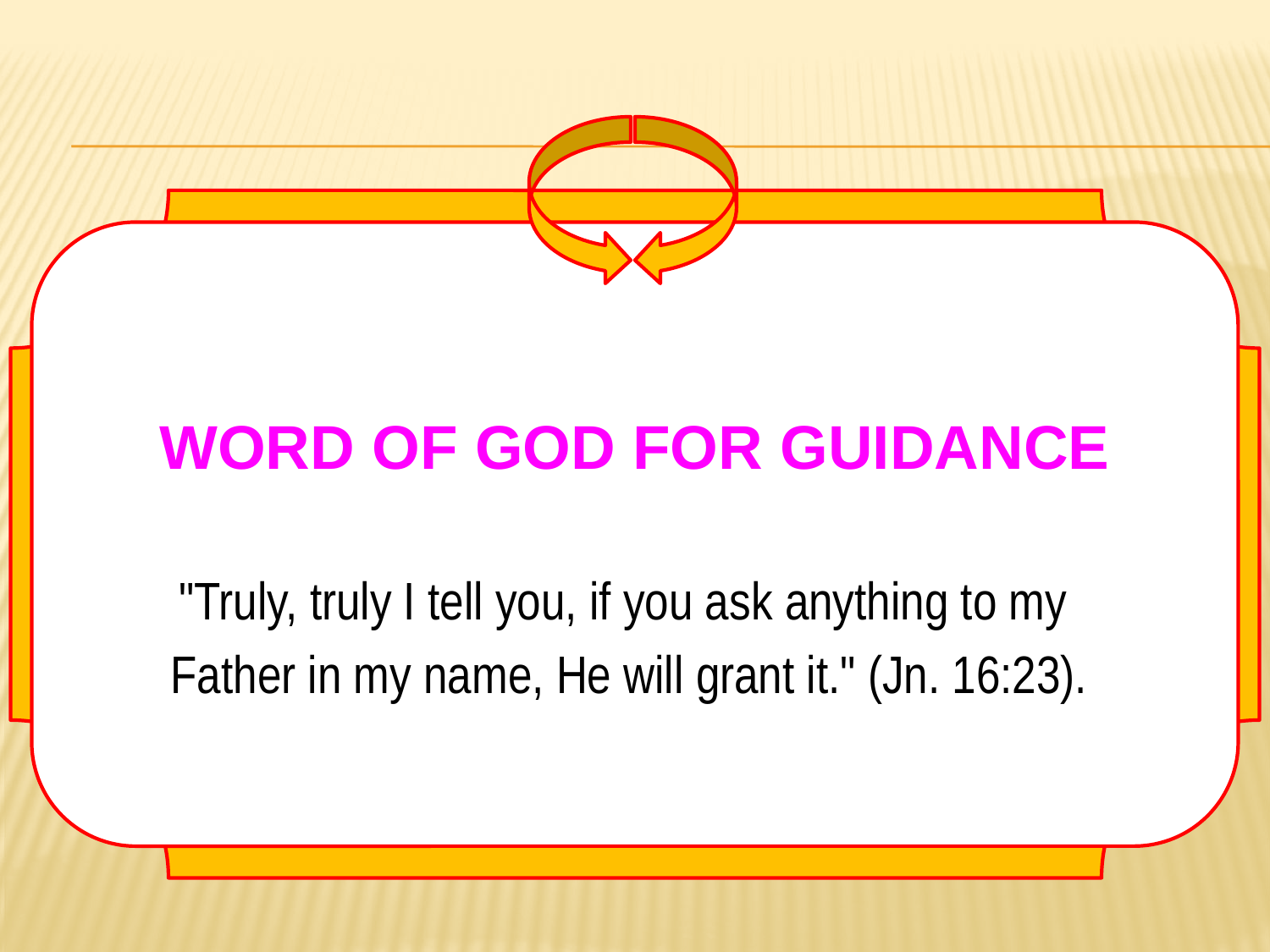

# WORD OF GOD FOR GUIDANCE
"Truly, truly I tell you, if you ask anything to my
Father in my name, He will grant it." (Jn. 16:23).